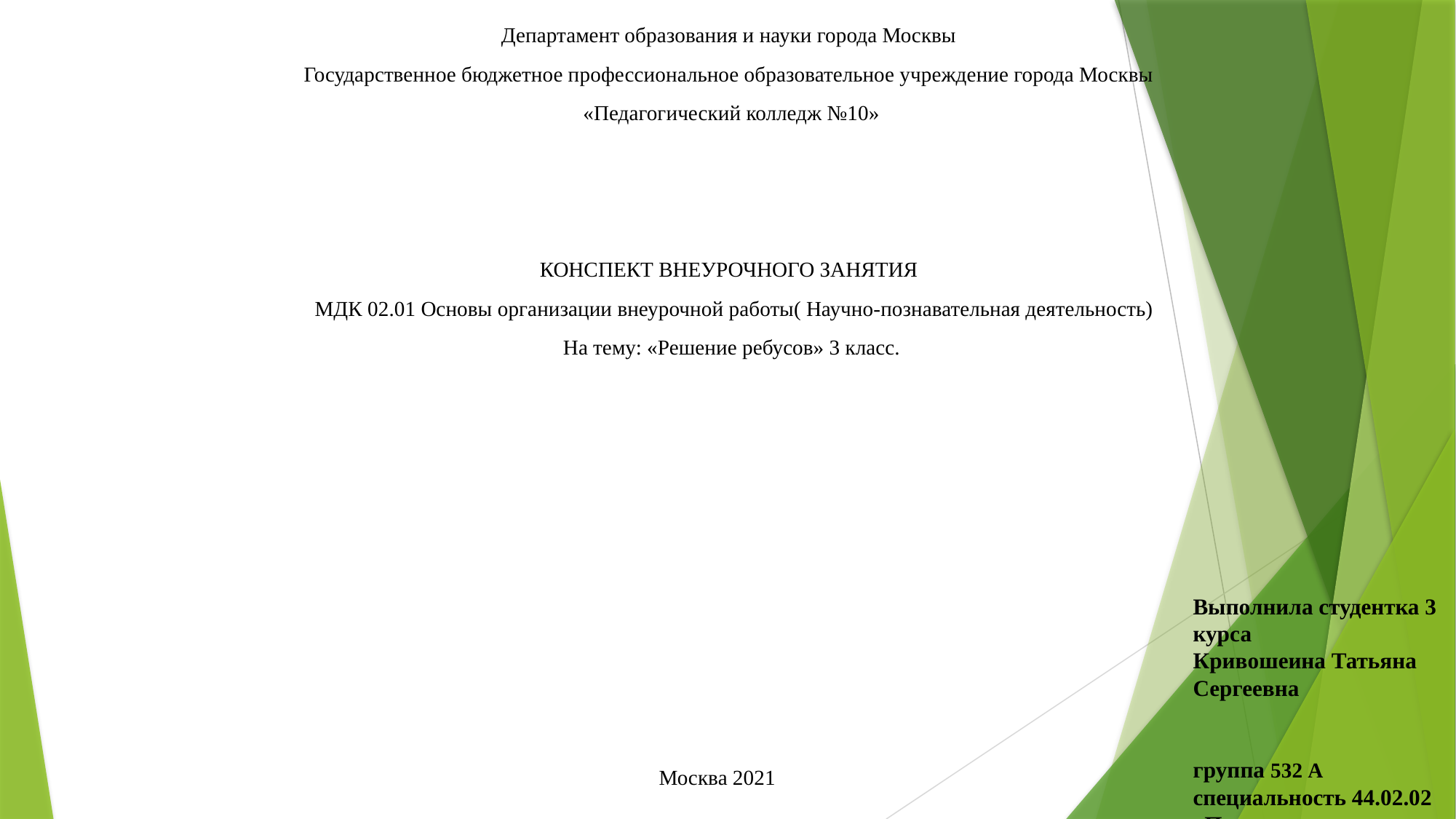

Департамент образования и науки города Москвы
Государственное бюджетное профессиональное образовательное учреждение города Москвы
«Педагогический колледж №10»

КОНСПЕКТ ВНЕУРОЧНОГО ЗАНЯТИЯ
 МДК 02.01 Основы организации внеурочной работы( Научно-познавательная деятельность)
На тему: «Решение ребусов» 3 класс.

Москва 2021
Выполнила студентка 3 курса
Кривошеина Татьяна Сергеевна                                                                                                                                 группа 532 А
специальность 44.02.02 «Преподавание в начальных классах»